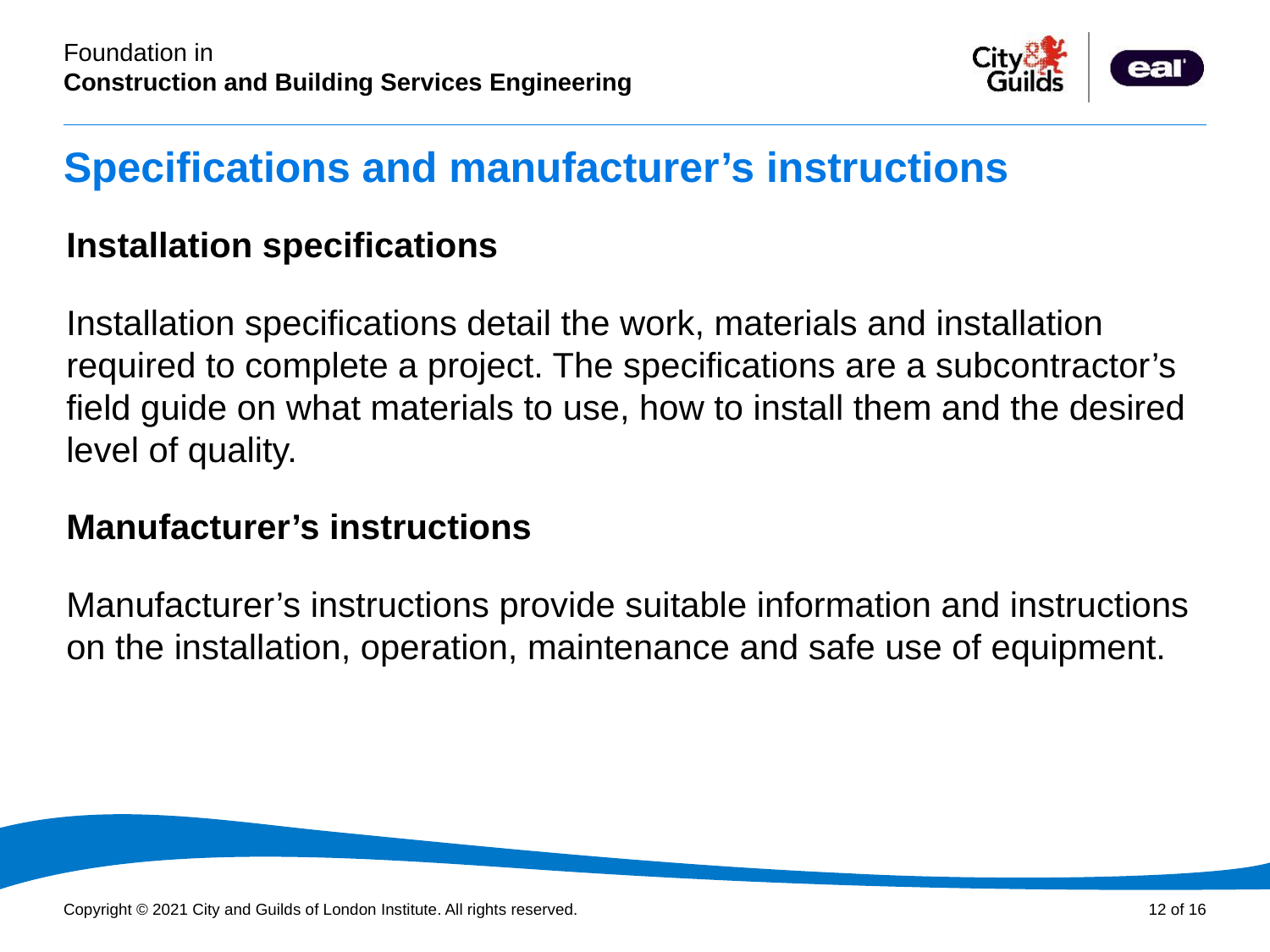

# Specifications and manufacturer’s instructions
Installation specifications
Installation specifications detail the work, materials and installation required to complete a project. The specifications are a subcontractor’s field guide on what materials to use, how to install them and the desired level of quality.
Manufacturer’s instructions
Manufacturer’s instructions provide suitable information and instructions on the installation, operation, maintenance and safe use of equipment.